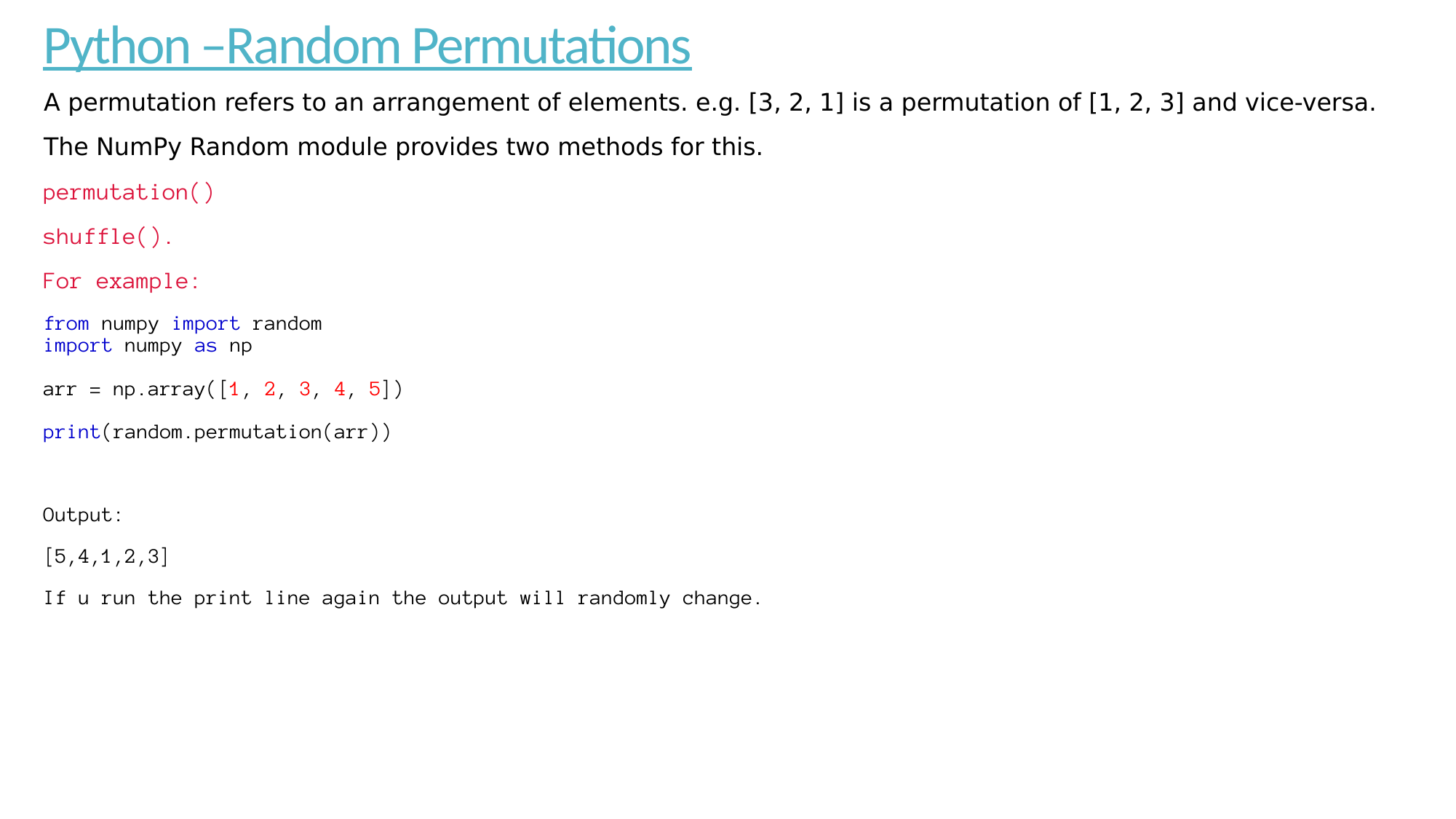

# Python –Random Permutations
A permutation refers to an arrangement of elements. e.g. [3, 2, 1] is a permutation of [1, 2, 3] and vice-versa.
The NumPy Random module provides two methods for this.
permutation()
shuffle().
For example:
from numpy import random
import numpy as np
arr = np.array([1, 2, 3, 4, 5])
print(random.permutation(arr))

Output:
[5,4,1,2,3]
If u run the print line again the output will randomly change.